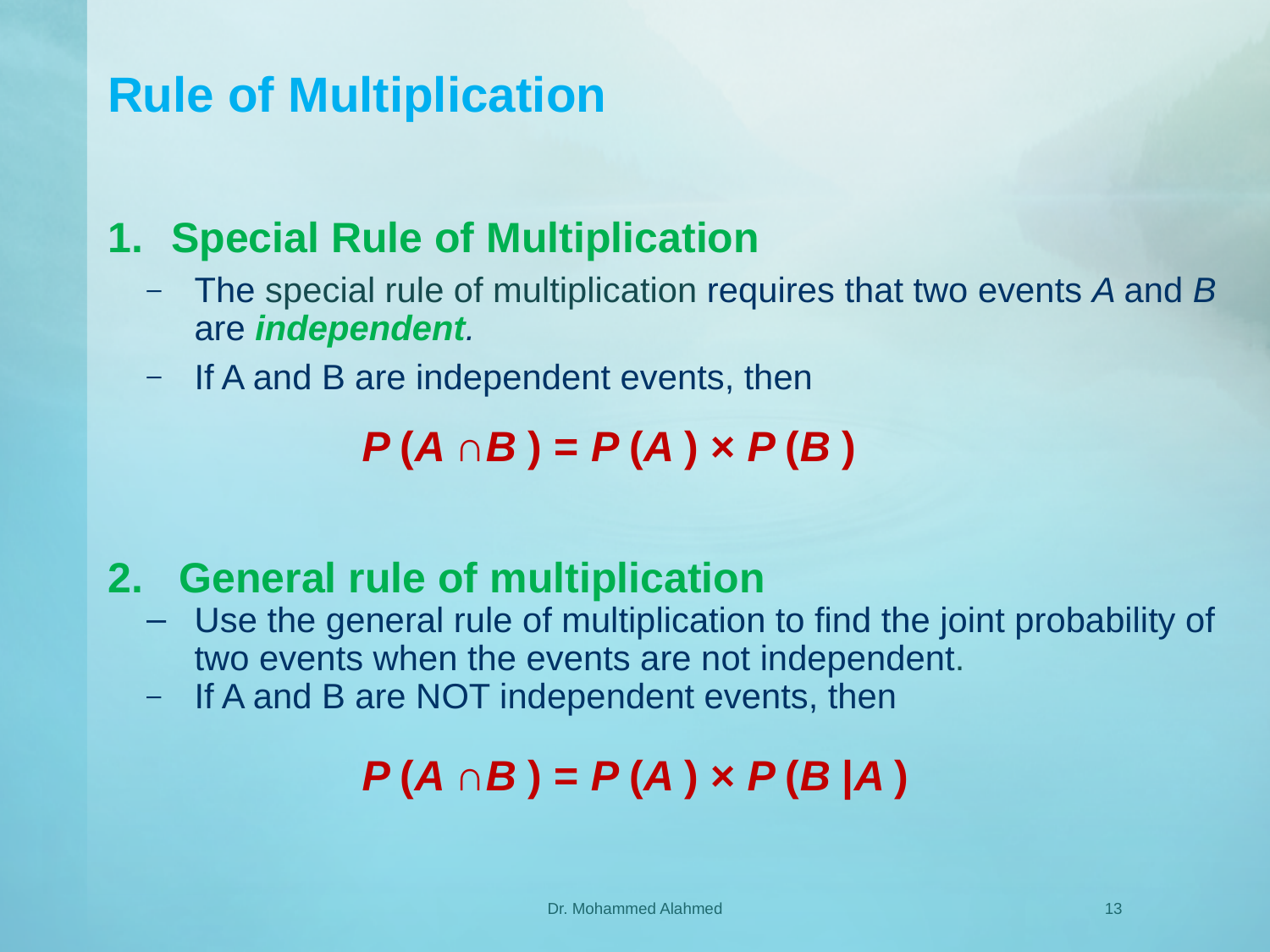

Rule of Multiplication

Special Rule of Multiplication
The special rule of multiplication requires that two events A and B are independent.
If A and B are independent events, then
		P (A ∩B ) = P (A ) × P (B )

General rule of multiplication
Use the general rule of multiplication to find the joint probability of two events when the events are not independent.
If A and B are NOT independent events, then

		P (A ∩B ) = P (A ) × P (B |A )
Dr. Mohammed Alahmed
13